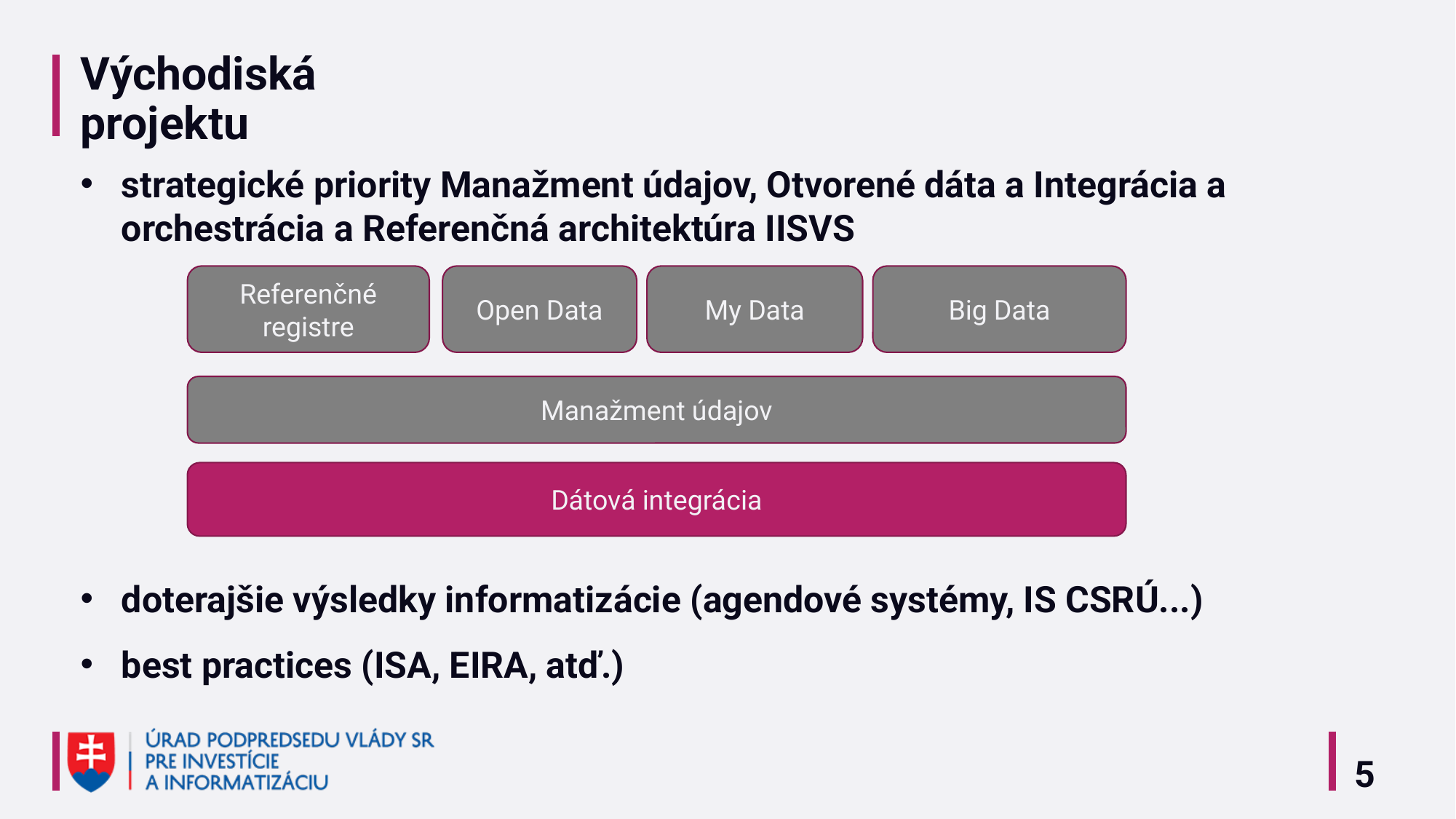

# Východiská projektu
strategické priority Manažment údajov, Otvorené dáta a Integrácia a orchestrácia a Referenčná architektúra IISVS

doterajšie výsledky informatizácie (agendové systémy, IS CSRÚ...)
best practices (ISA, EIRA, atď.)
Referenčné registre
Open Data
My Data
Big Data
Manažment údajov
Dátová integrácia